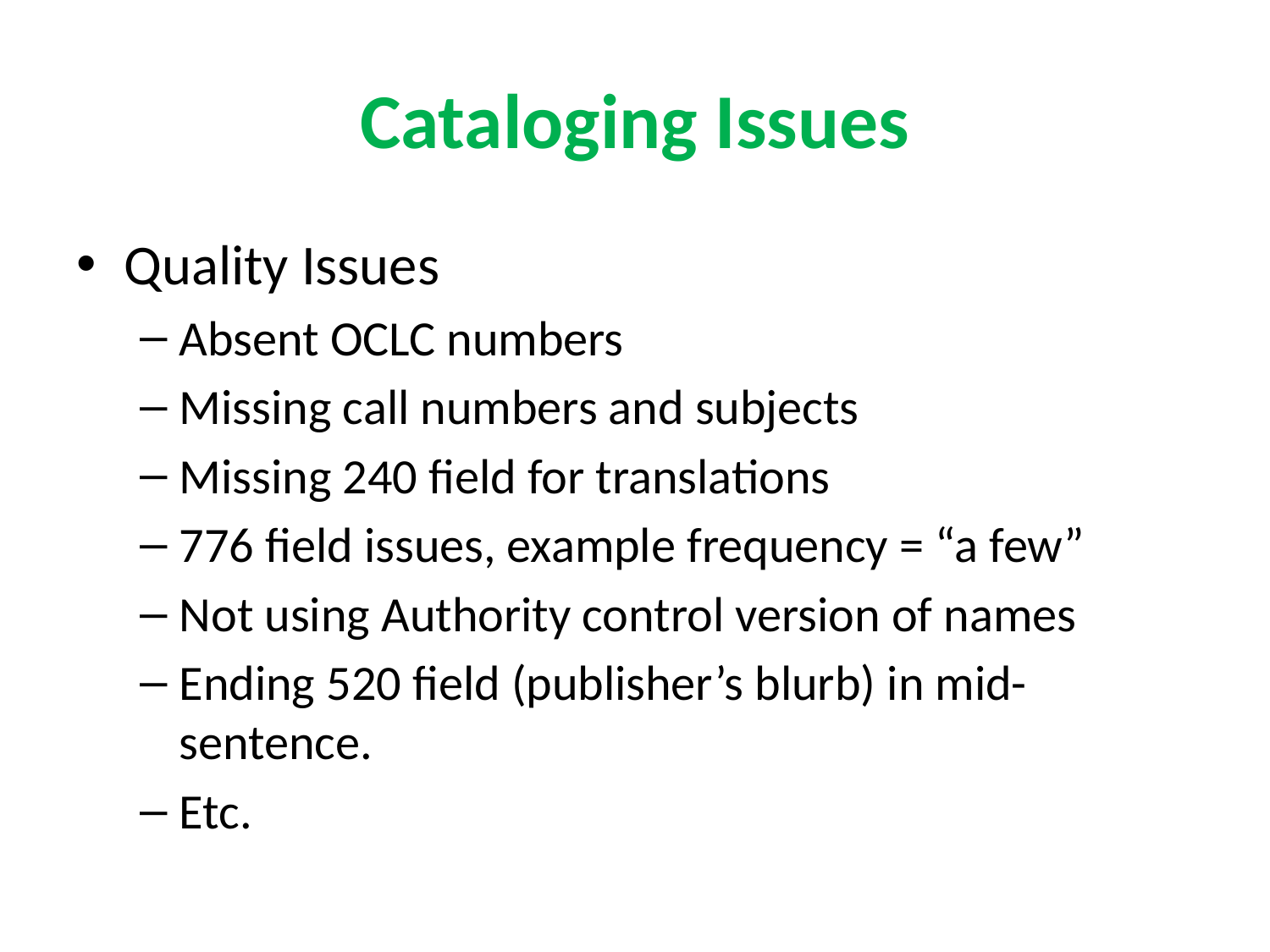

# Cataloging Issues
Quality Issues
Absent OCLC numbers
Missing call numbers and subjects
Missing 240 field for translations
776 field issues, example frequency = “a few”
Not using Authority control version of names
Ending 520 field (publisher’s blurb) in mid-sentence.
Etc.